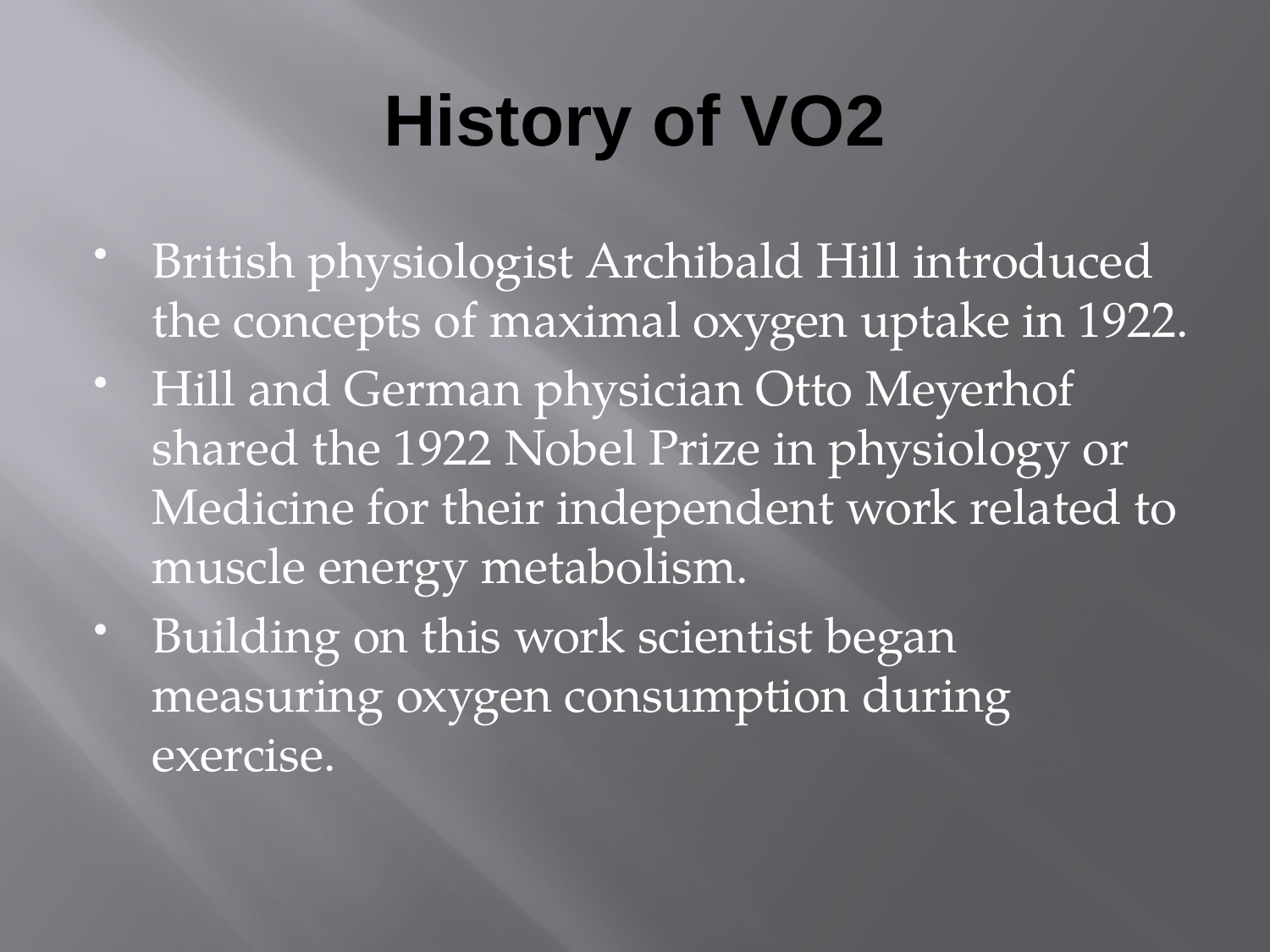

# History of VO2
British physiologist Archibald Hill introduced the concepts of maximal oxygen uptake in 1922.
Hill and German physician Otto Meyerhof shared the 1922 Nobel Prize in physiology or Medicine for their independent work related to muscle energy metabolism.
Building on this work scientist began measuring oxygen consumption during exercise.